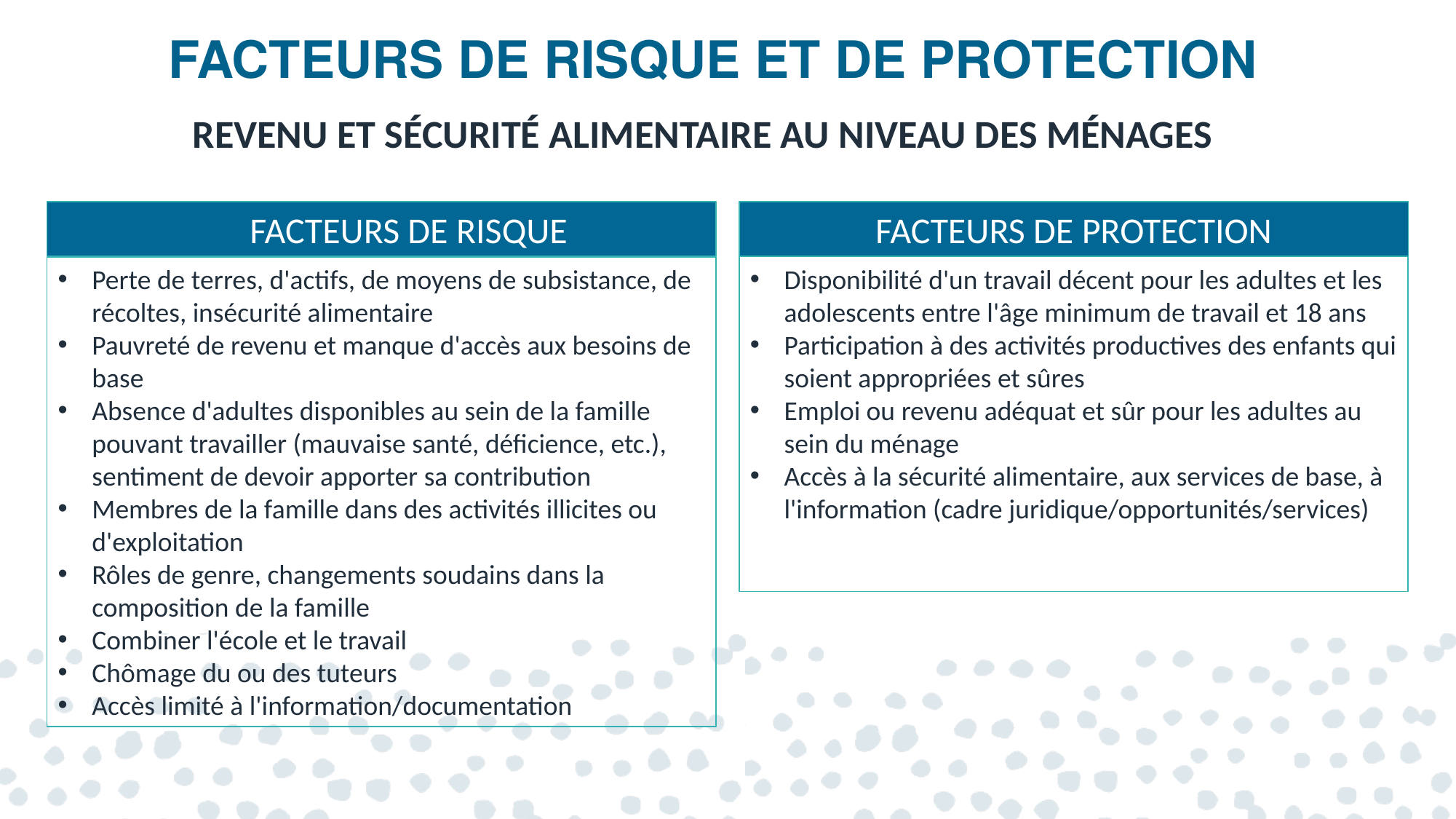

# FACTEURS DE RISQUE ET DE PROTECTION
REVENU ET SÉCURITÉ ALIMENTAIRE AU NIVEAU DES MÉNAGES
FACTEURS DE RISQUE
FACTEURS DE PROTECTION
Disponibilité d'un travail décent pour les adultes et les adolescents entre l'âge minimum de travail et 18 ans
Participation à des activités productives des enfants qui soient appropriées et sûres
Emploi ou revenu adéquat et sûr pour les adultes au sein du ménage
Accès à la sécurité alimentaire, aux services de base, à l'information (cadre juridique/opportunités/services)

Perte de terres, d'actifs, de moyens de subsistance, de récoltes, insécurité alimentaire
Pauvreté de revenu et manque d'accès aux besoins de base
Absence d'adultes disponibles au sein de la famille pouvant travailler (mauvaise santé, déficience, etc.), sentiment de devoir apporter sa contribution
Membres de la famille dans des activités illicites ou d'exploitation
Rôles de genre, changements soudains dans la composition de la famille
Combiner l'école et le travail
Chômage du ou des tuteurs
Accès limité à l'information/documentation